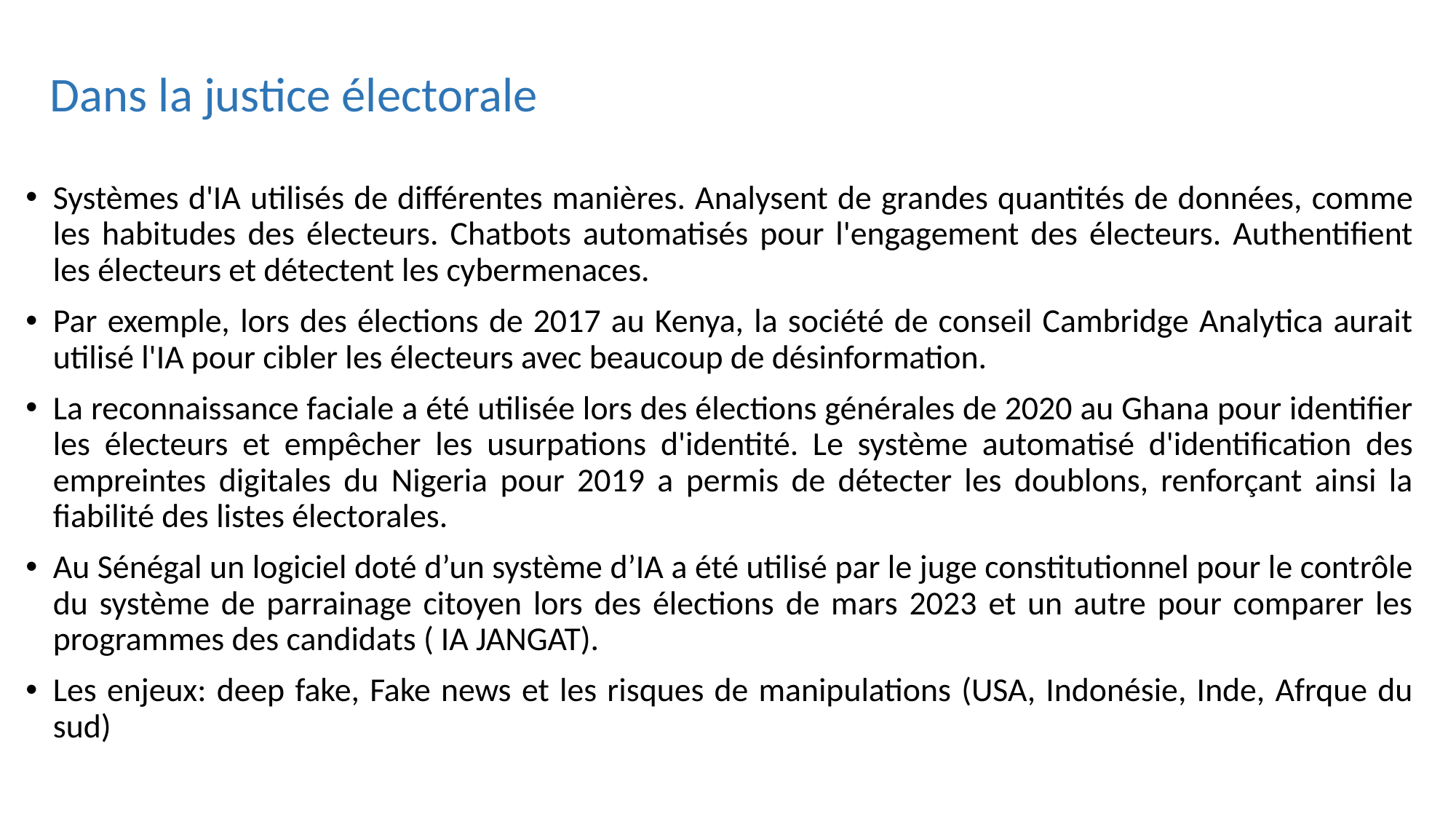

# Dans la justice électorale
Systèmes d'IA utilisés de différentes manières. Analysent de grandes quantités de données, comme les habitudes des électeurs. Chatbots automatisés pour l'engagement des électeurs. Authentifient les électeurs et détectent les cybermenaces.
Par exemple, lors des élections de 2017 au Kenya, la société de conseil Cambridge Analytica aurait utilisé l'IA pour cibler les électeurs avec beaucoup de désinformation.
La reconnaissance faciale a été utilisée lors des élections générales de 2020 au Ghana pour identifier les électeurs et empêcher les usurpations d'identité. Le système automatisé d'identification des empreintes digitales du Nigeria pour 2019 a permis de détecter les doublons, renforçant ainsi la fiabilité des listes électorales.
Au Sénégal un logiciel doté d’un système d’IA a été utilisé par le juge constitutionnel pour le contrôle du système de parrainage citoyen lors des élections de mars 2023 et un autre pour comparer les programmes des candidats ( IA JANGAT).
Les enjeux: deep fake, Fake news et les risques de manipulations (USA, Indonésie, Inde, Afrque du sud)